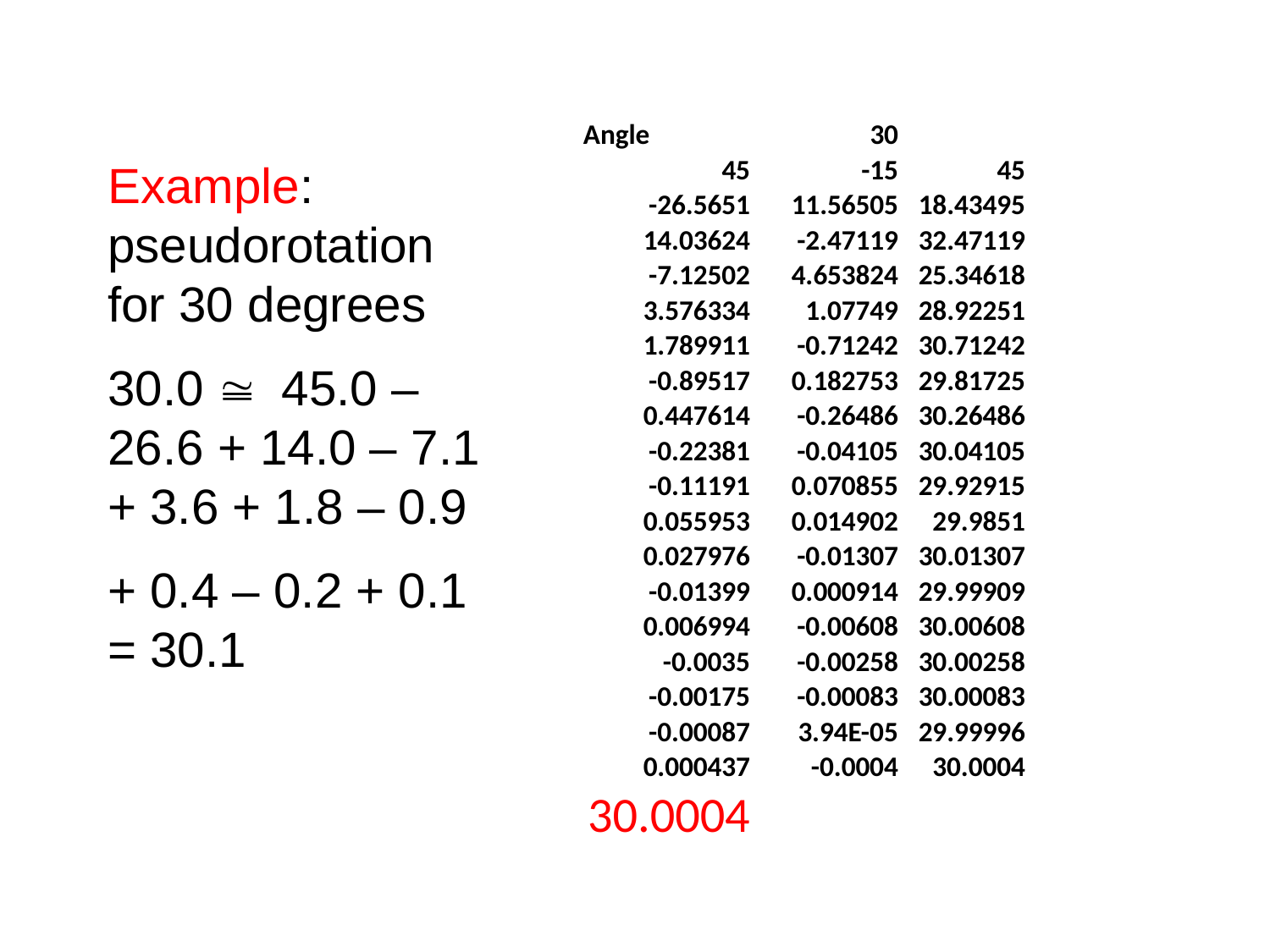

| Angle | 30 |  |
| --- | --- | --- |
| 45 | -15 | 45 |
| -26.5651 | 11.56505 | 18.43495 |
| 14.03624 | -2.47119 | 32.47119 |
| -7.12502 | 4.653824 | 25.34618 |
| 3.576334 | 1.07749 | 28.92251 |
| 1.789911 | -0.71242 | 30.71242 |
| -0.89517 | 0.182753 | 29.81725 |
| 0.447614 | -0.26486 | 30.26486 |
| -0.22381 | -0.04105 | 30.04105 |
| -0.11191 | 0.070855 | 29.92915 |
| 0.055953 | 0.014902 | 29.9851 |
| 0.027976 | -0.01307 | 30.01307 |
| -0.01399 | 0.000914 | 29.99909 |
| 0.006994 | -0.00608 | 30.00608 |
| -0.0035 | -0.00258 | 30.00258 |
| -0.00175 | -0.00083 | 30.00083 |
| -0.00087 | 3.94E-05 | 29.99996 |
| 0.000437 | -0.0004 | 30.0004 |
| 30.0004 |  |  |
Example: pseudorotation for 30 degrees
30.0 ≅ 45.0 – 26.6 + 14.0 – 7.1 + 3.6 + 1.8 – 0.9
+ 0.4 – 0.2 + 0.1 = 30.1